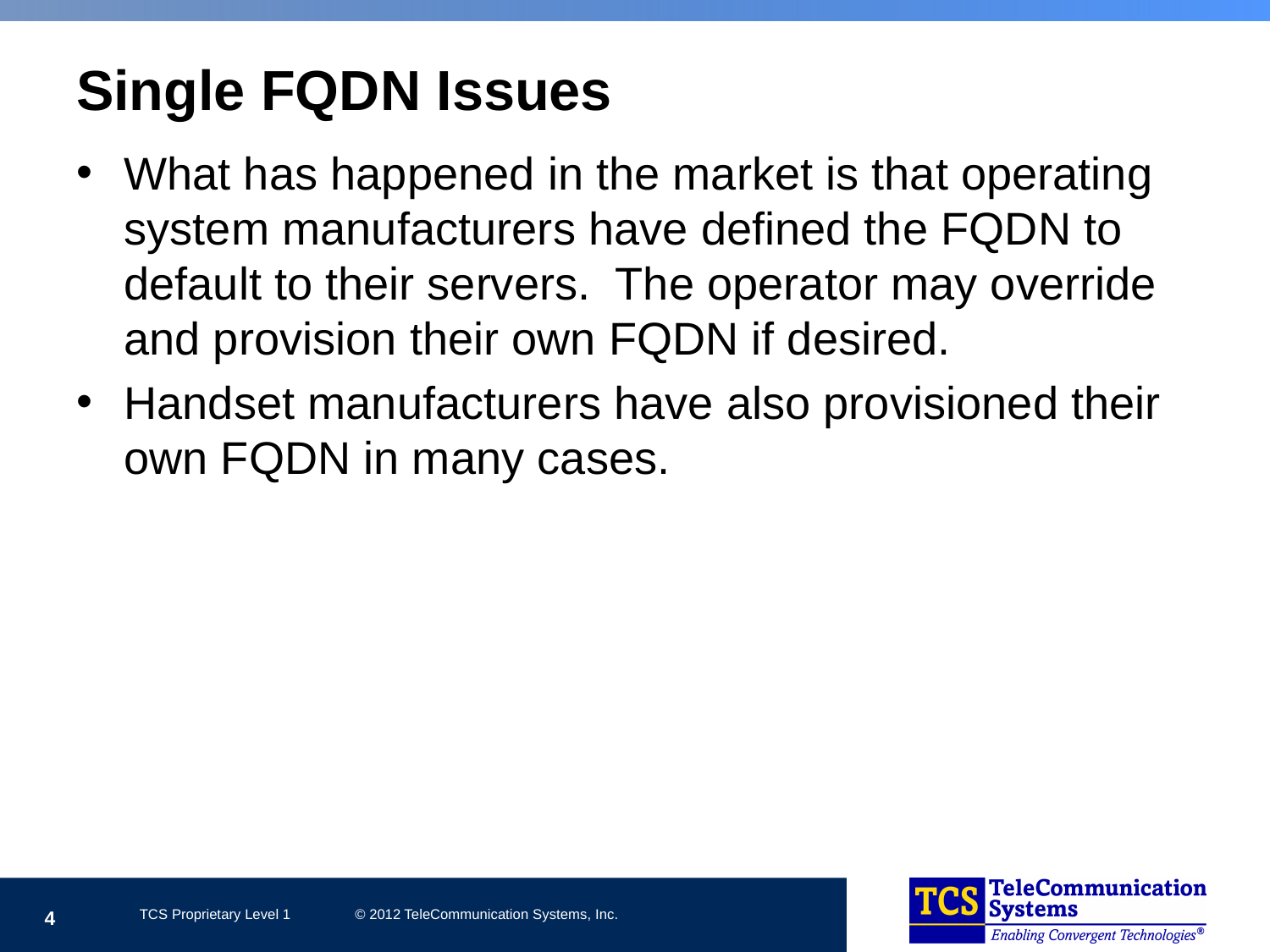

# Single FQDN Issues
What has happened in the market is that operating system manufacturers have defined the FQDN to default to their servers.  The operator may override and provision their own FQDN if desired.
Handset manufacturers have also provisioned their own FQDN in many cases.
4